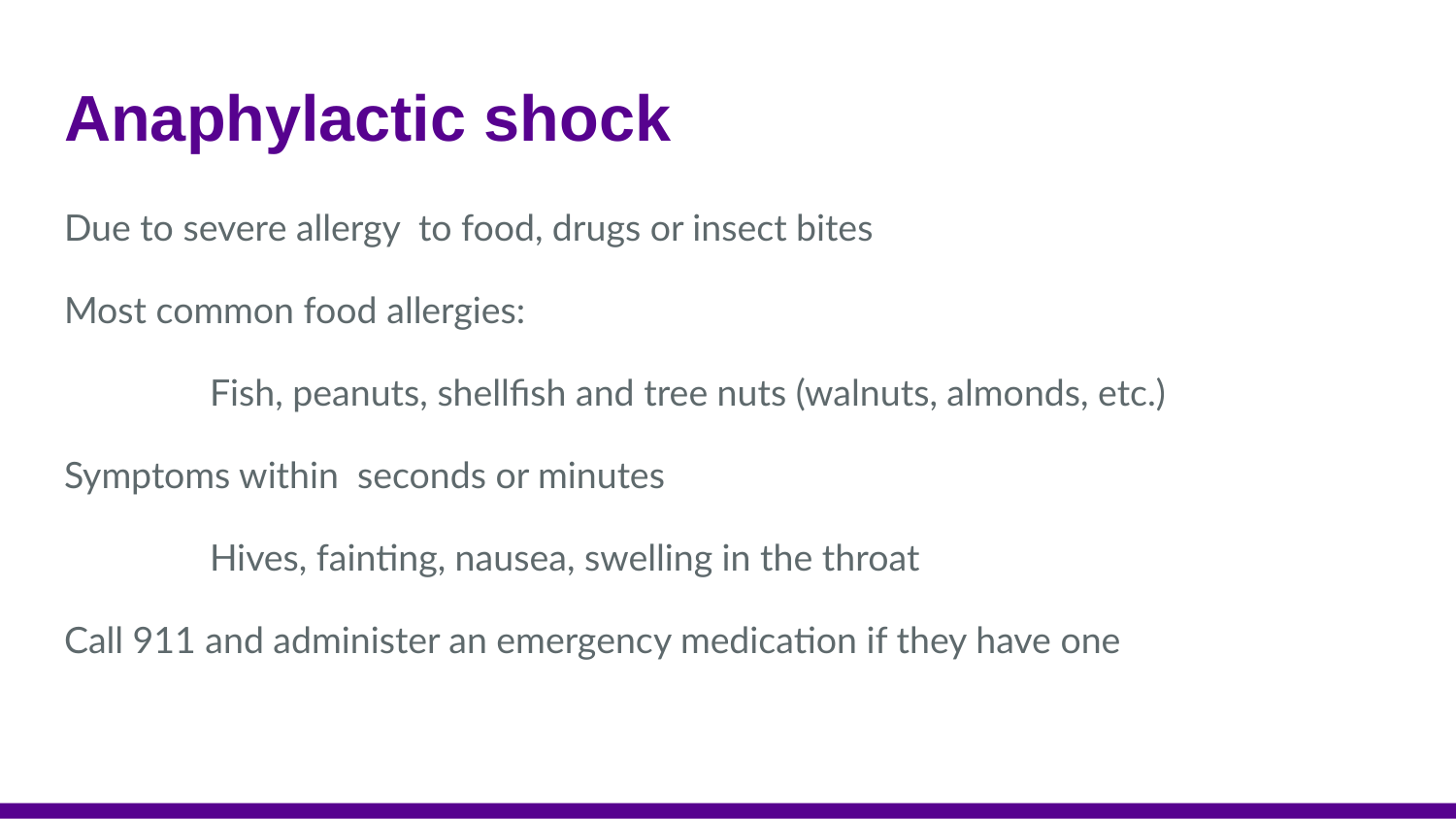

# Anaphylactic shock
Due to severe allergy  to food, drugs or insect bites
Most common food allergies:
	Fish, peanuts, shellfish and tree nuts (walnuts, almonds, etc.)
Symptoms within  seconds or minutes
	Hives, fainting, nausea, swelling in the throat
Call 911 and administer an emergency medication if they have one